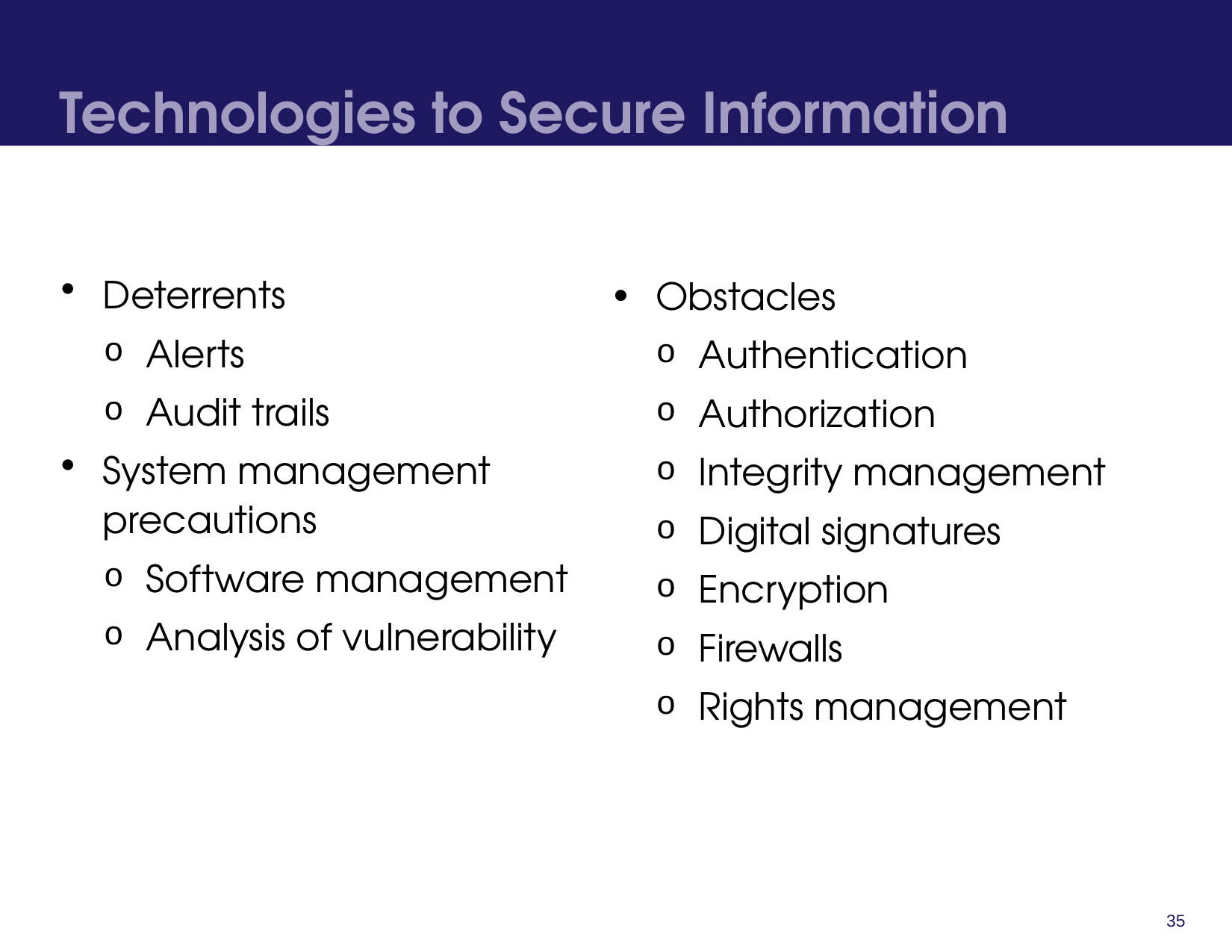

# Technologies to Secure Information
Deterrents
Alerts
Audit trails
System management precautions
Software management
Analysis of vulnerability
Obstacles
Authentication
Authorization
Integrity management
Digital signatures
Encryption
Firewalls
Rights management
35